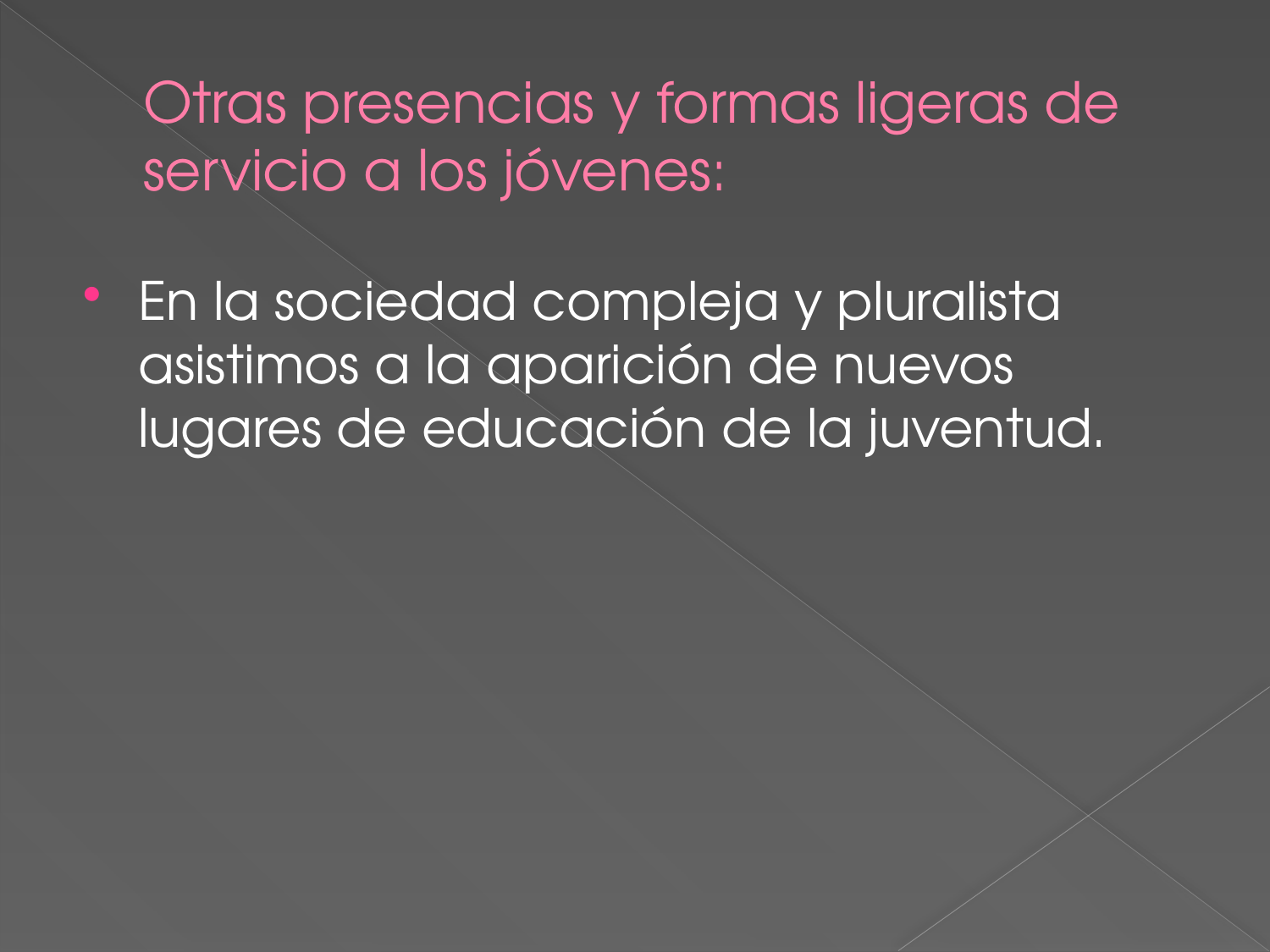

# Otras presencias y formas ligeras de servicio a los jóvenes:
En la sociedad compleja y pluralista asistimos a la aparición de nuevos lugares de educación de la juventud.